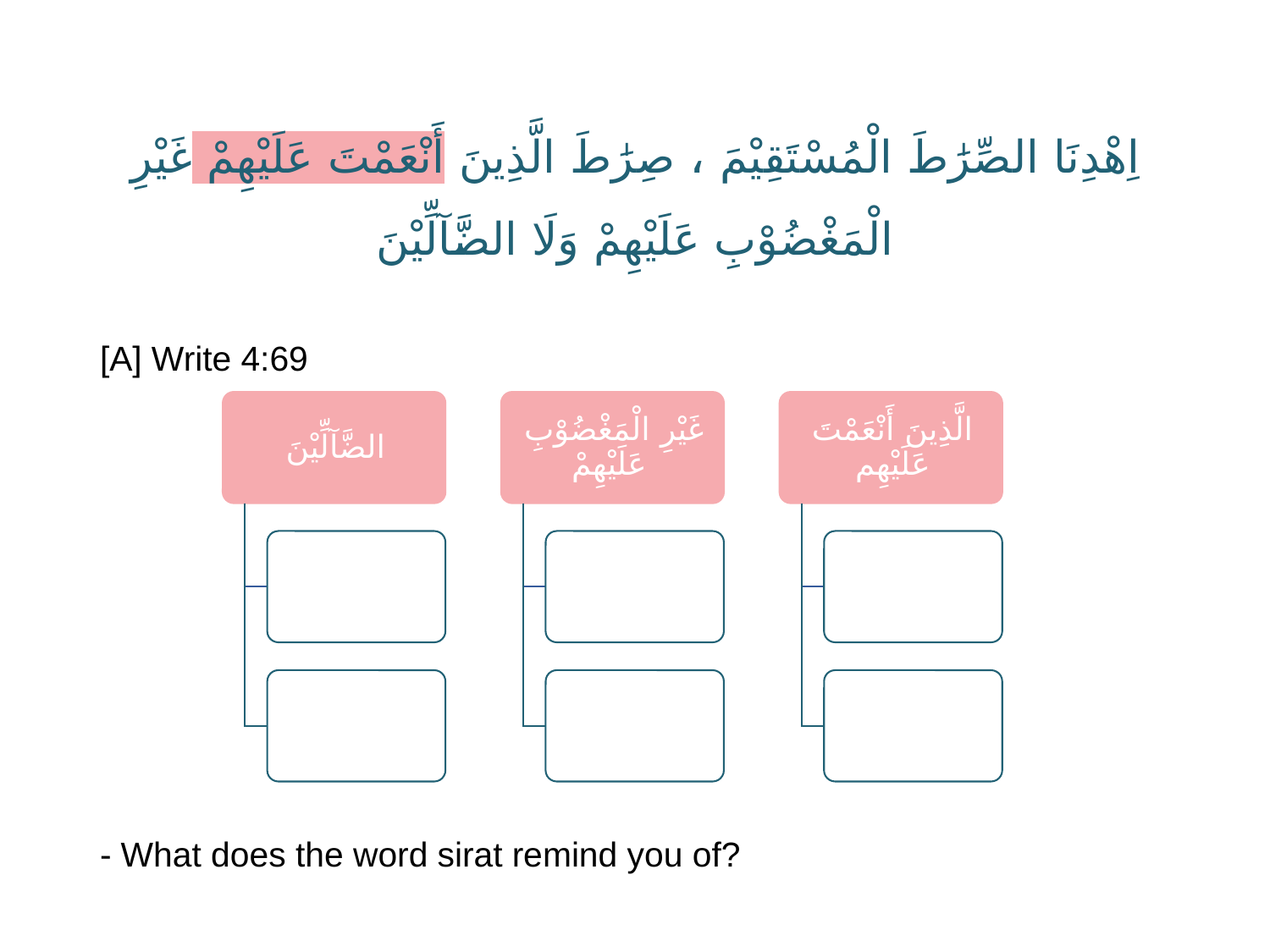

# اِهْدِنَا الصِّرَٰطَ الْمُسْتَقِيْمَ ، صِرَٰطَ الَّذِينَ أَنْعَمْتَ عَلَيْهِمْ غَيْرِ الْمَغْضُوْبِ عَلَيْهِمْ وَلَا الضَّآلِّيْنَ
[A] Write 4:69

- What does the word sirat remind you of?
الضَّآلِّيْنَ

غَيْرِ الْمَغْضُوْبِ عَلَيْهِمْ

الَّذِينَ أَنْعَمْتَ عَلَيْهِم